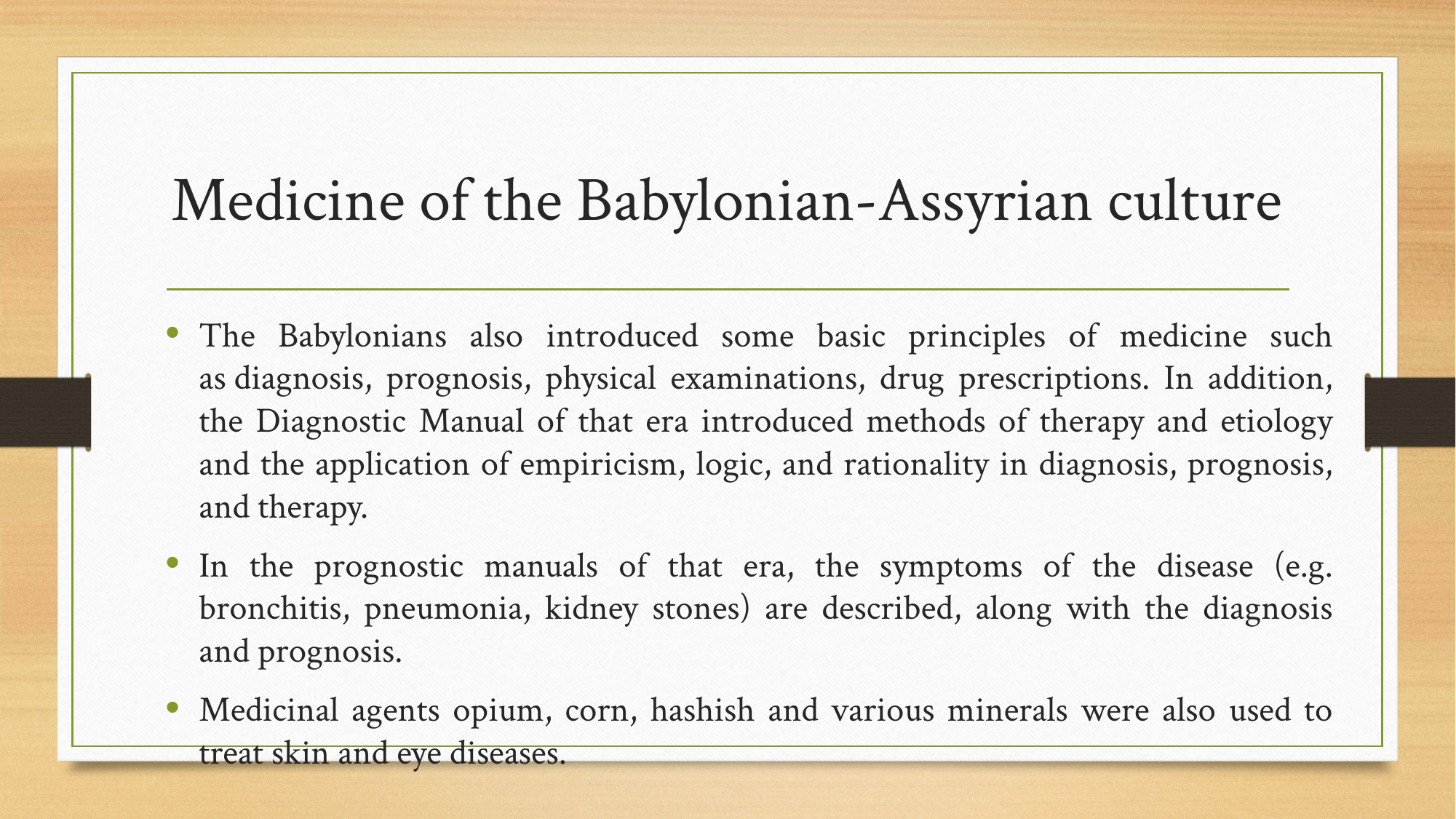

# Medicine of the Babylonian-Assyrian culture
The Babylonians also introduced some basic principles of medicine such as diagnosis, prognosis, physical examinations, drug prescriptions. In addition, the Diagnostic Manual of that era introduced methods of therapy and etiology and the application of empiricism, logic, and rationality in diagnosis, prognosis, and therapy.
In the prognostic manuals of that era, the symptoms of the disease (e.g. bronchitis, pneumonia, kidney stones) are described, along with the diagnosis and prognosis.
Medicinal agents opium, corn, hashish and various minerals were also used to treat skin and eye diseases.